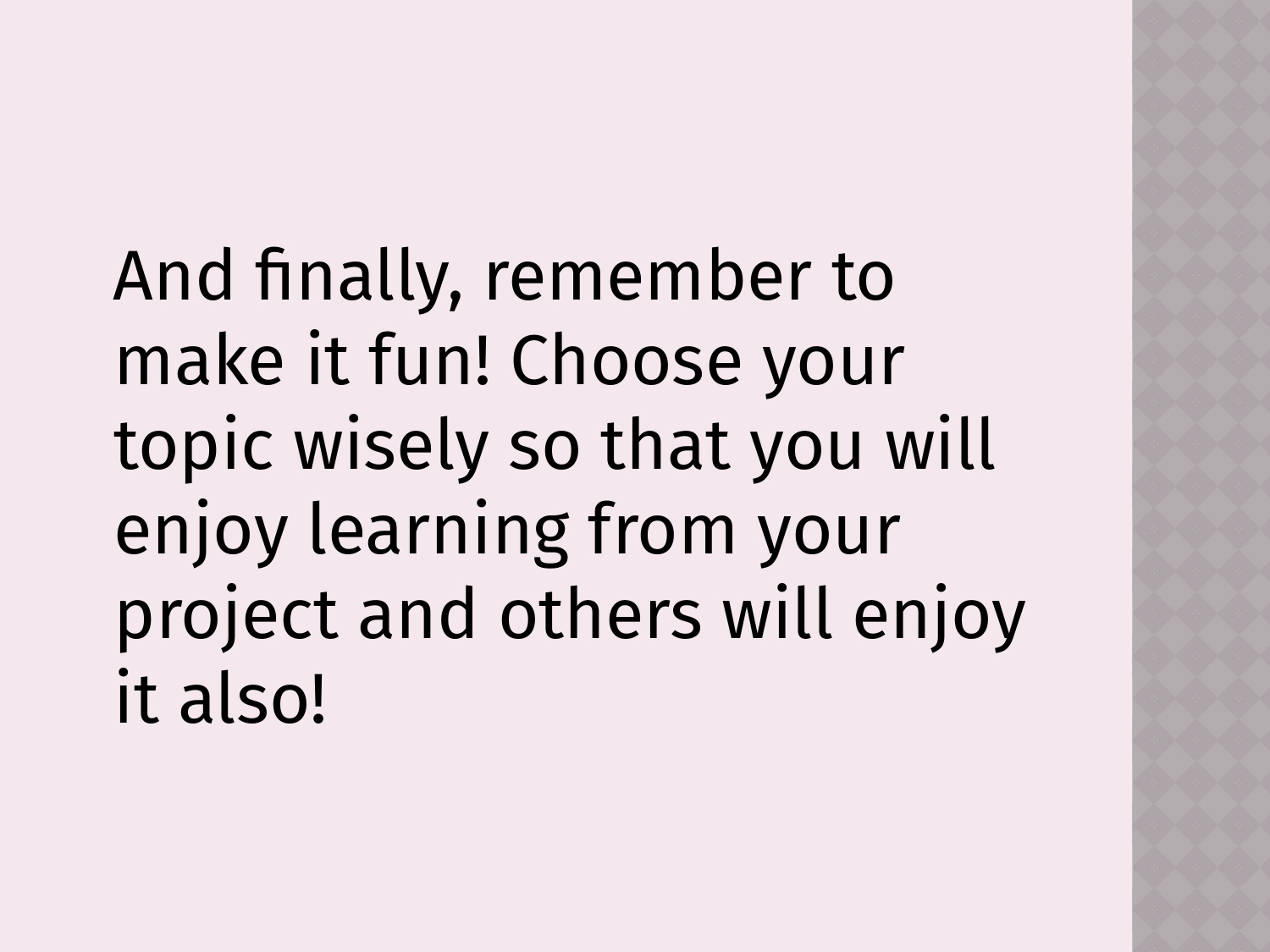

#
  And finally, remember to make it fun! Choose your topic wisely so that you will enjoy learning from your project and others will enjoy it also!